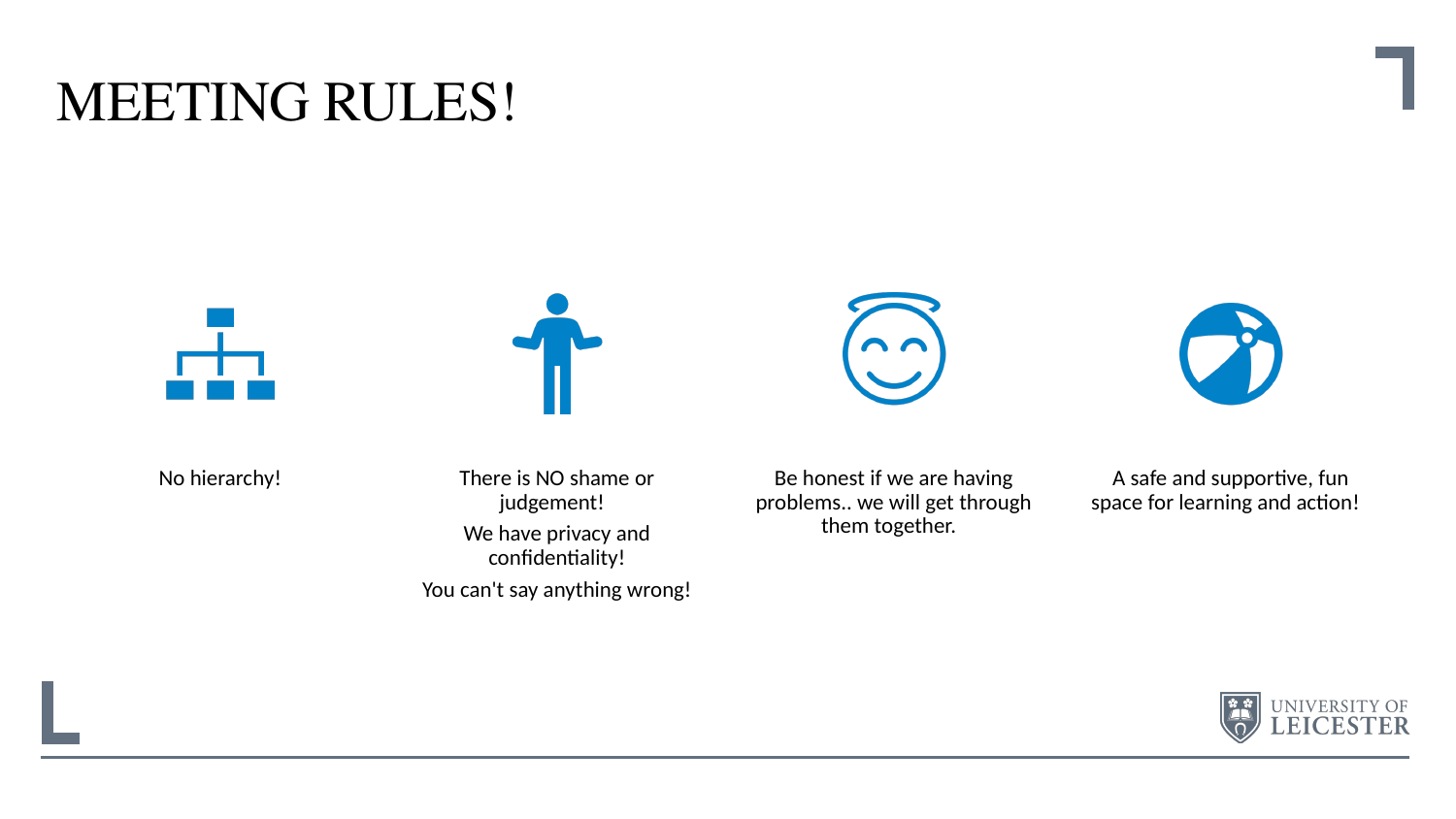

# Meeting Rules!
No hierarchy!
There is NO shame or judgement!
We have privacy and confidentiality!
You can't say anything wrong!
Be honest if we are having problems.. we will get through them together.
A safe and supportive, fun space for learning and action!